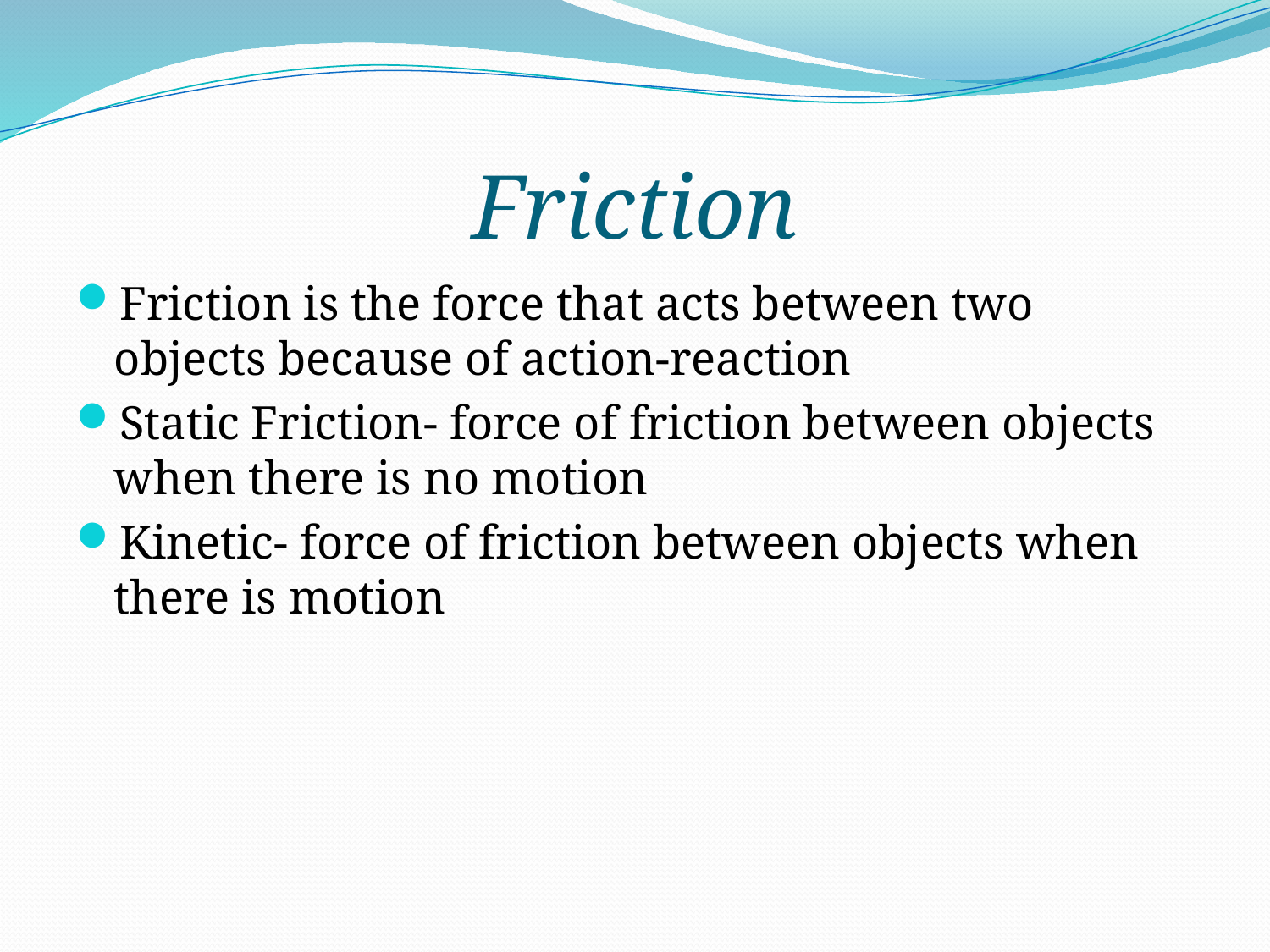

# Friction
Friction is the force that acts between two objects because of action-reaction
Static Friction- force of friction between objects when there is no motion
Kinetic- force of friction between objects when there is motion